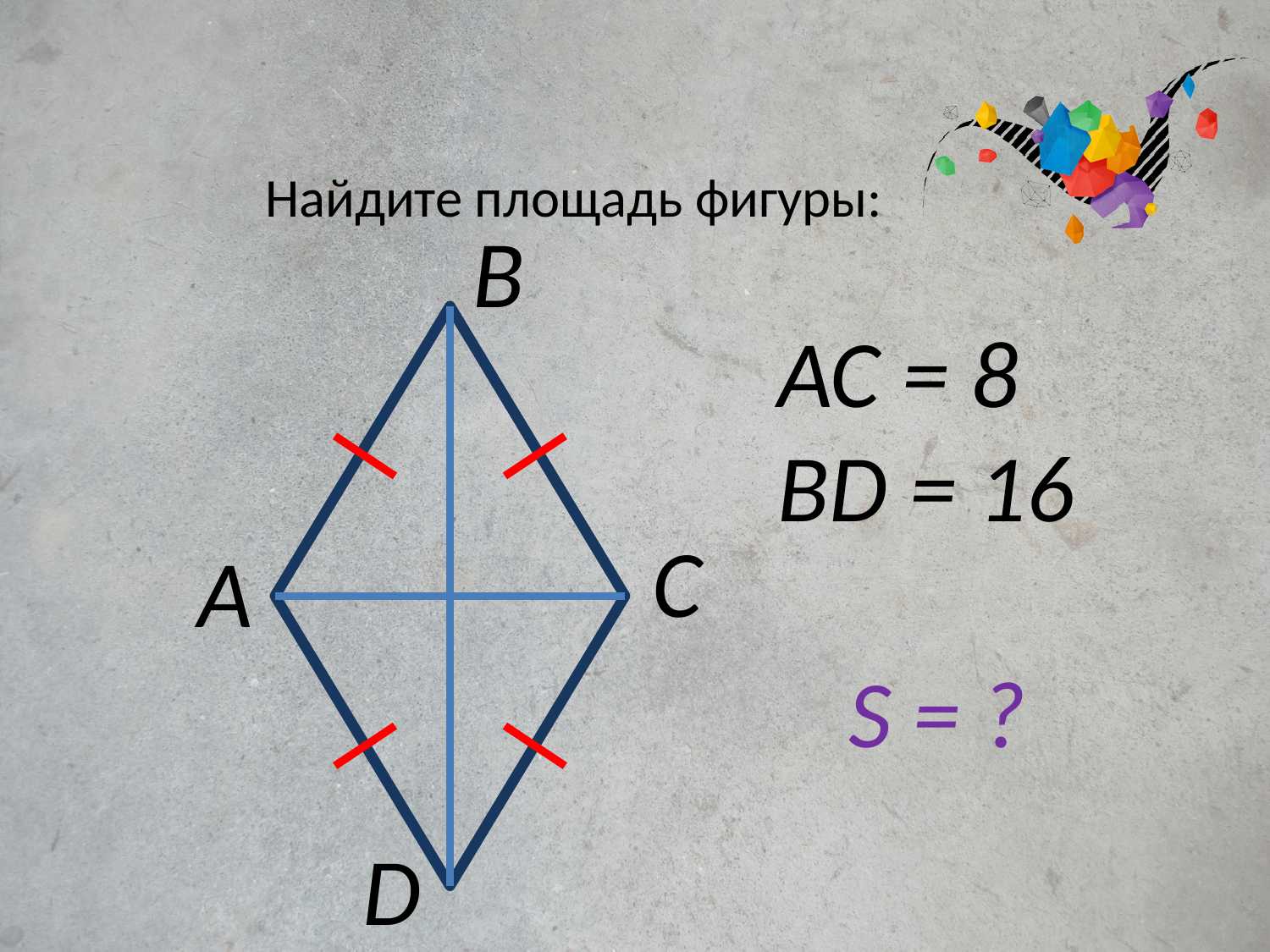

# Найдите площадь фигуры:
B

AC = 8
BD = 16
C
A
S = ?
D